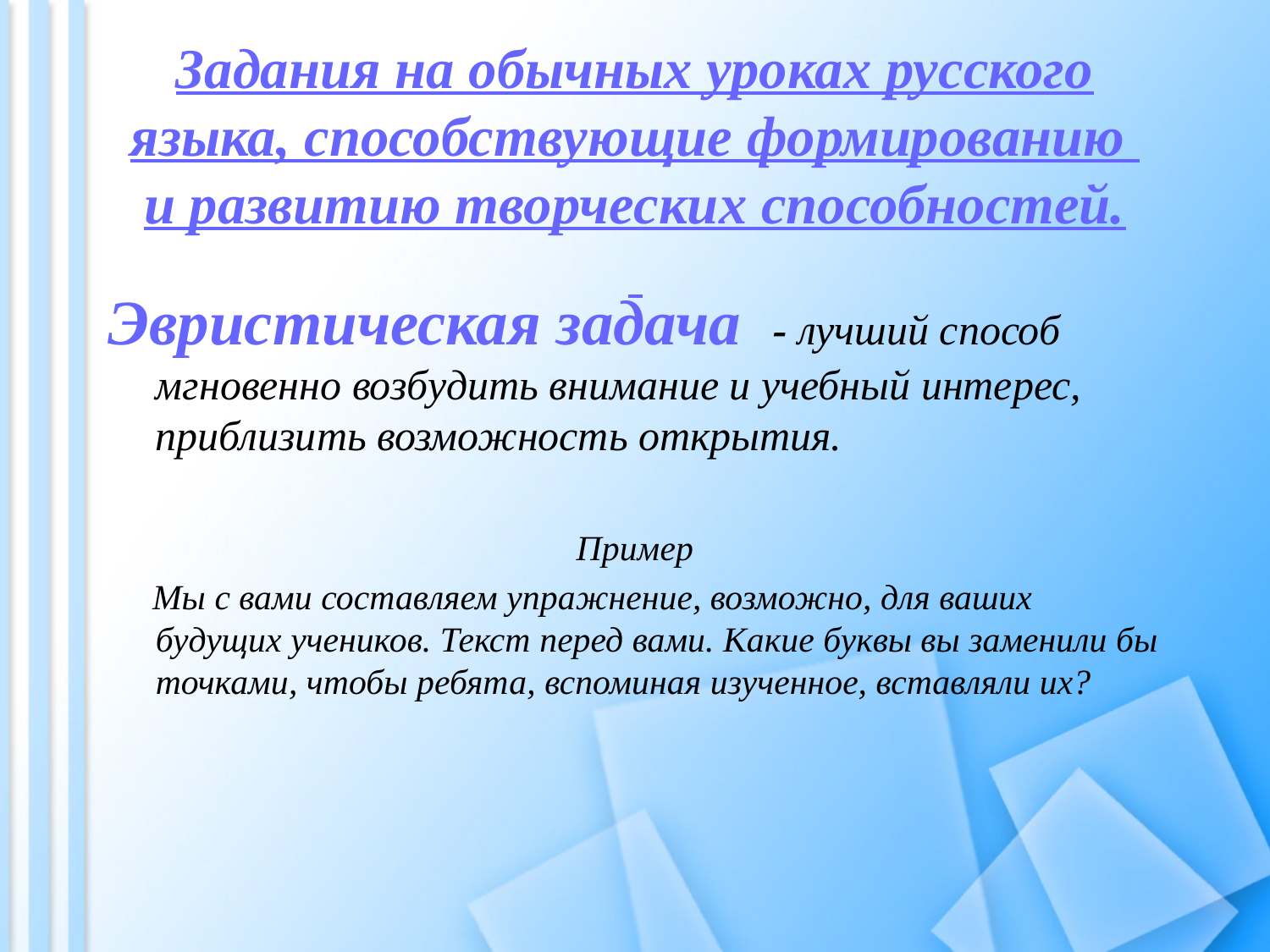

# Задания на обычных уроках русского языка, способствующие формированию и развитию творческих способностей.
Эвристическая задача  - лучший способ мгновенно возбудить внимание и учебный интерес, приблизить возможность открытия.

Пример
     Мы с вами составляем упражнение, возможно, для ваших будущих учеников. Текст перед вами. Какие буквы вы заменили бы точками, чтобы ребята, вспоминая изученное, вставляли их?